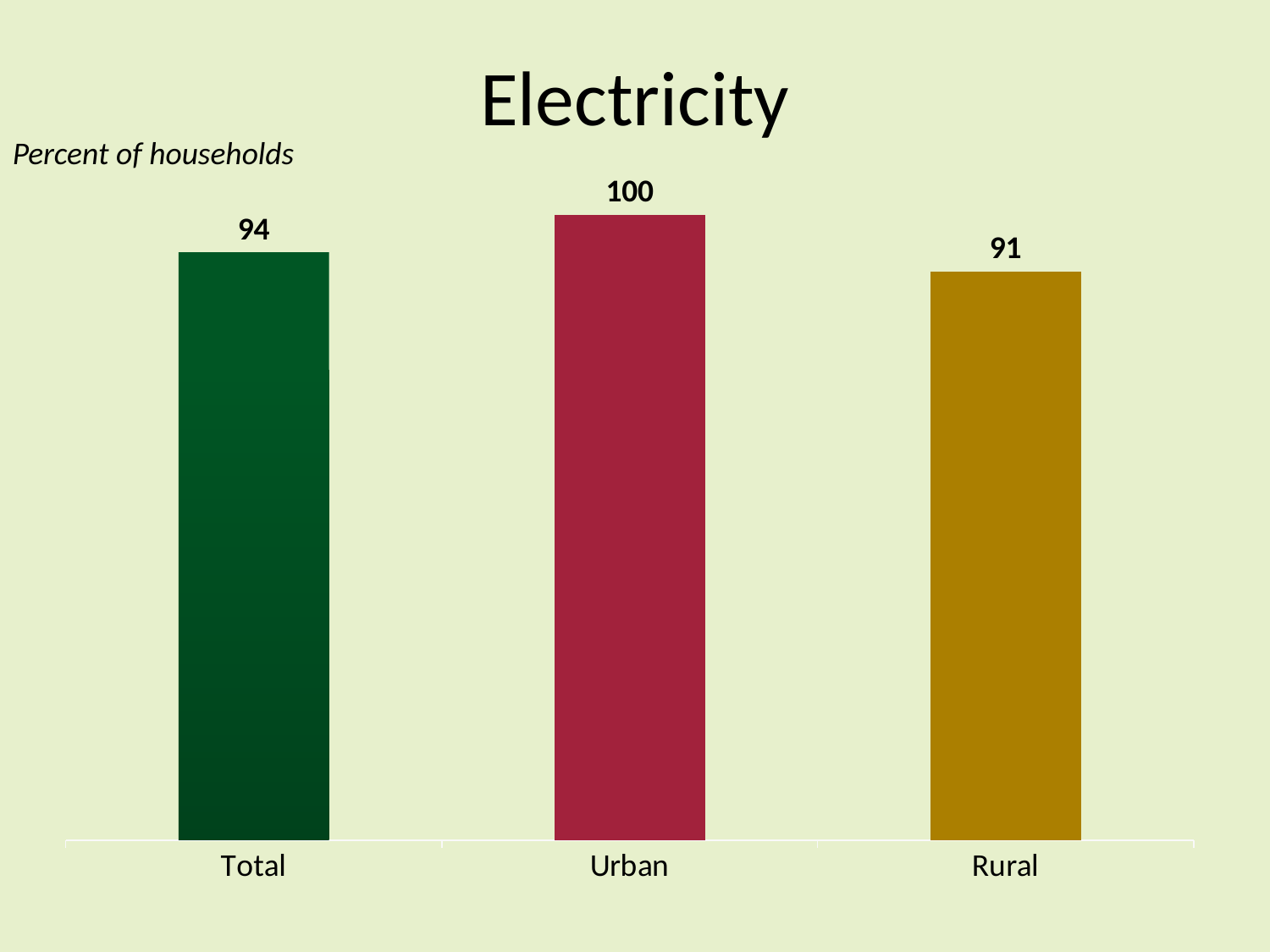

# Electricity
Percent of households

### Chart

| Category | Column1 |
|---|---|
| Total | 94.0 |
| Urban | 100.0 |
| Rural | 91.0 |